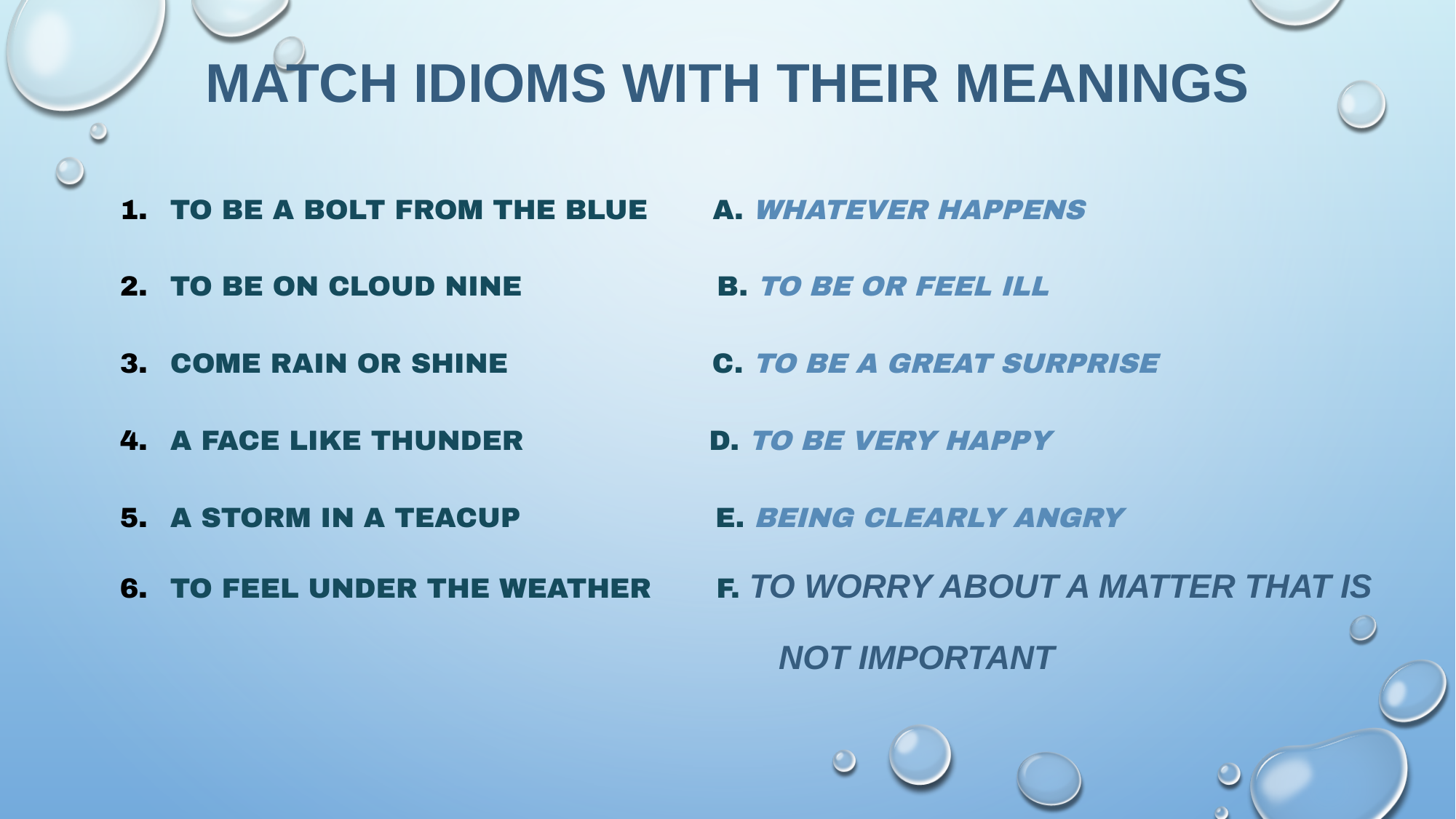

# Match idioms with their meanings
to be a bolt from the blue       a. whatever happens
to be on cloud nine                     b. to be or feel ill
come rain or shine                      c. to be a great surprise
A face like thunder                    d. to be very happy
A storm in a teacup                     e. being clearly angry
to feel under the weather       f. to worry about a matter that is
                                                                       not important